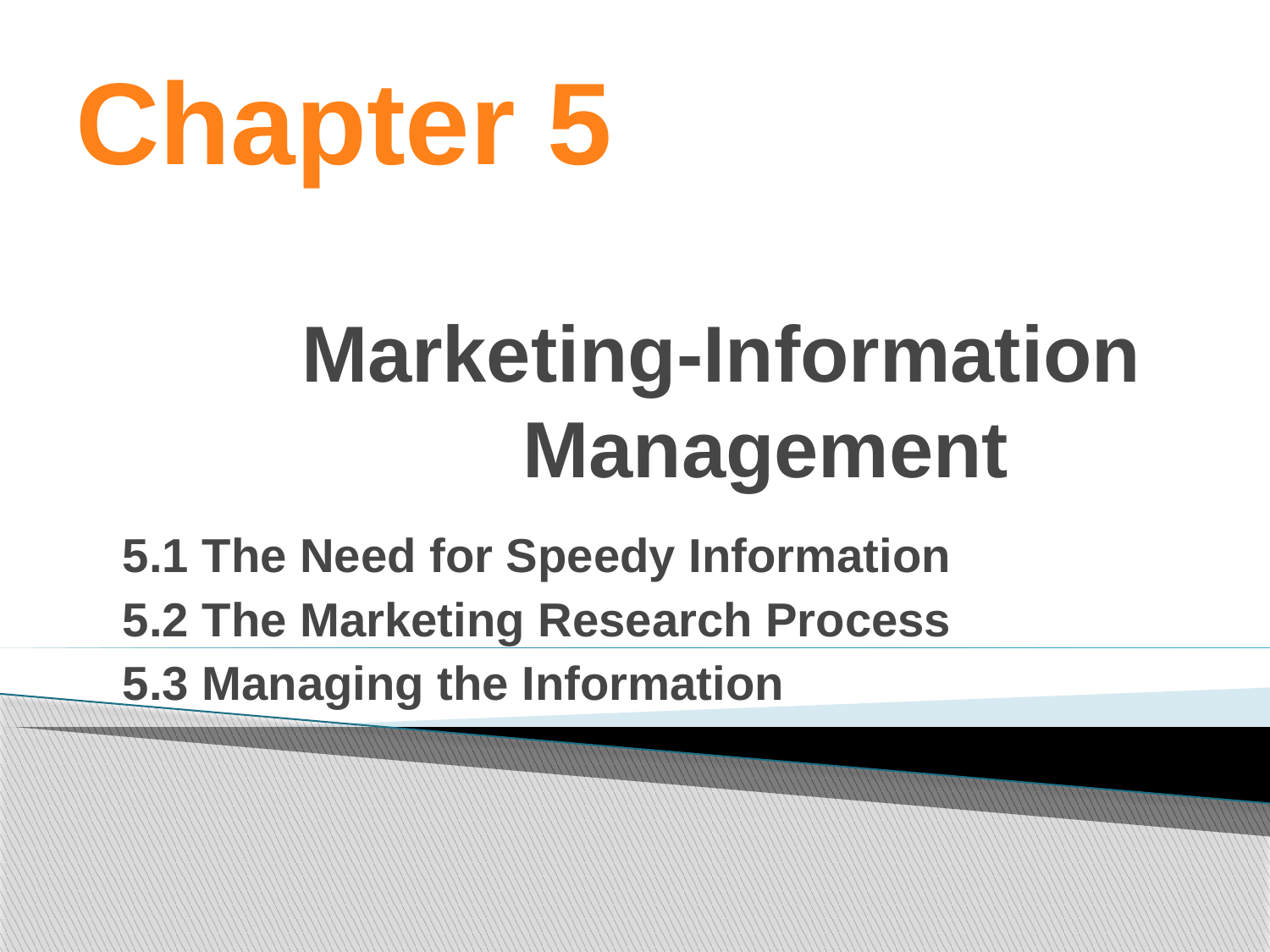

Chapter 5
# Marketing-Information Management
5.1 The Need for Speedy Information
5.2 The Marketing Research Process
5.3 Managing the Information